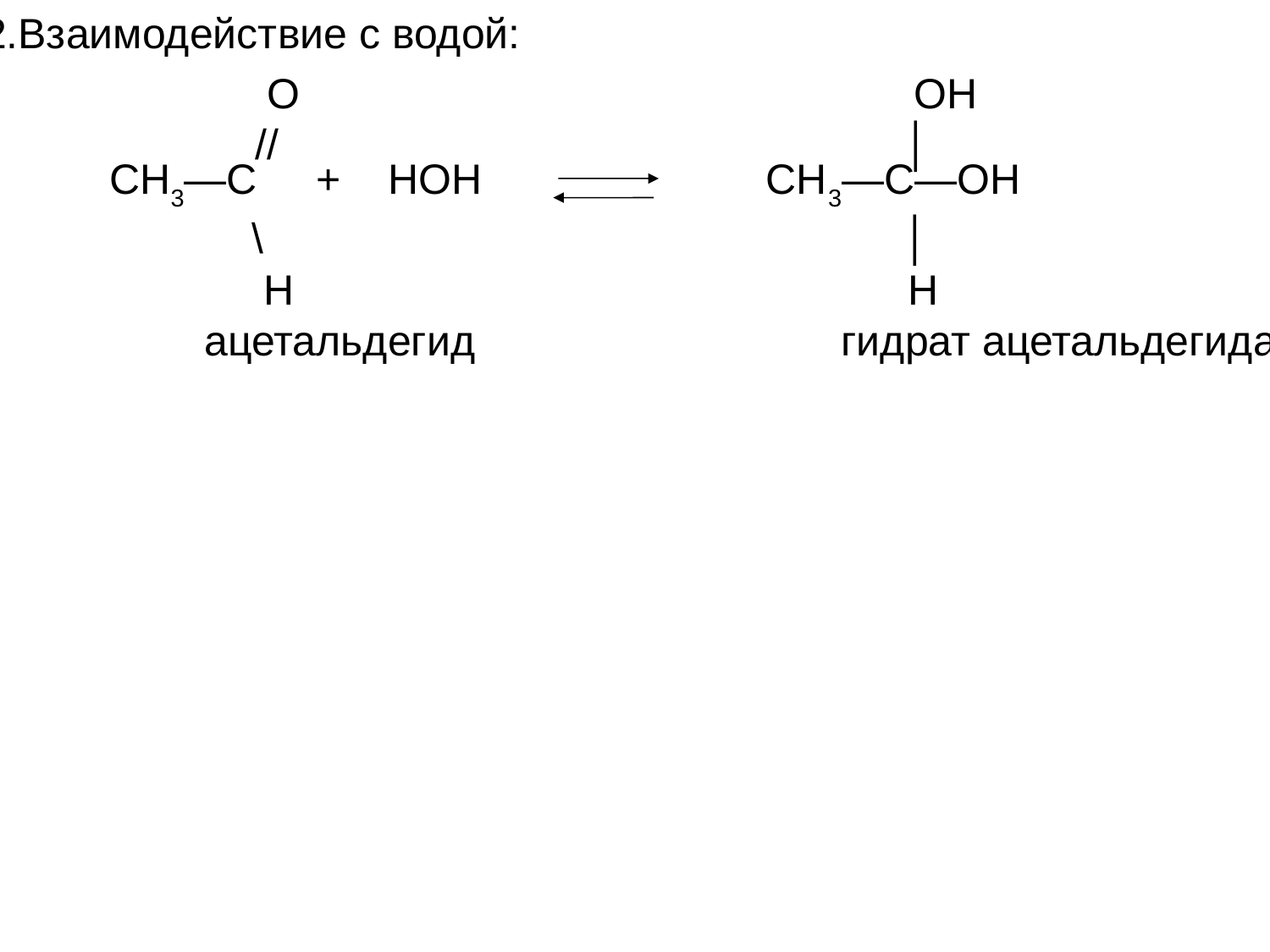

2.Взаимодействие с водой:
                              О                                                    ОН
                             //                                                     │

                СН3—С     +    НОН                        СН3—С—ОН
                    \                                                      │
                     Н                                                    Н
                ацетальдегид                               гидрат ацетальдегида